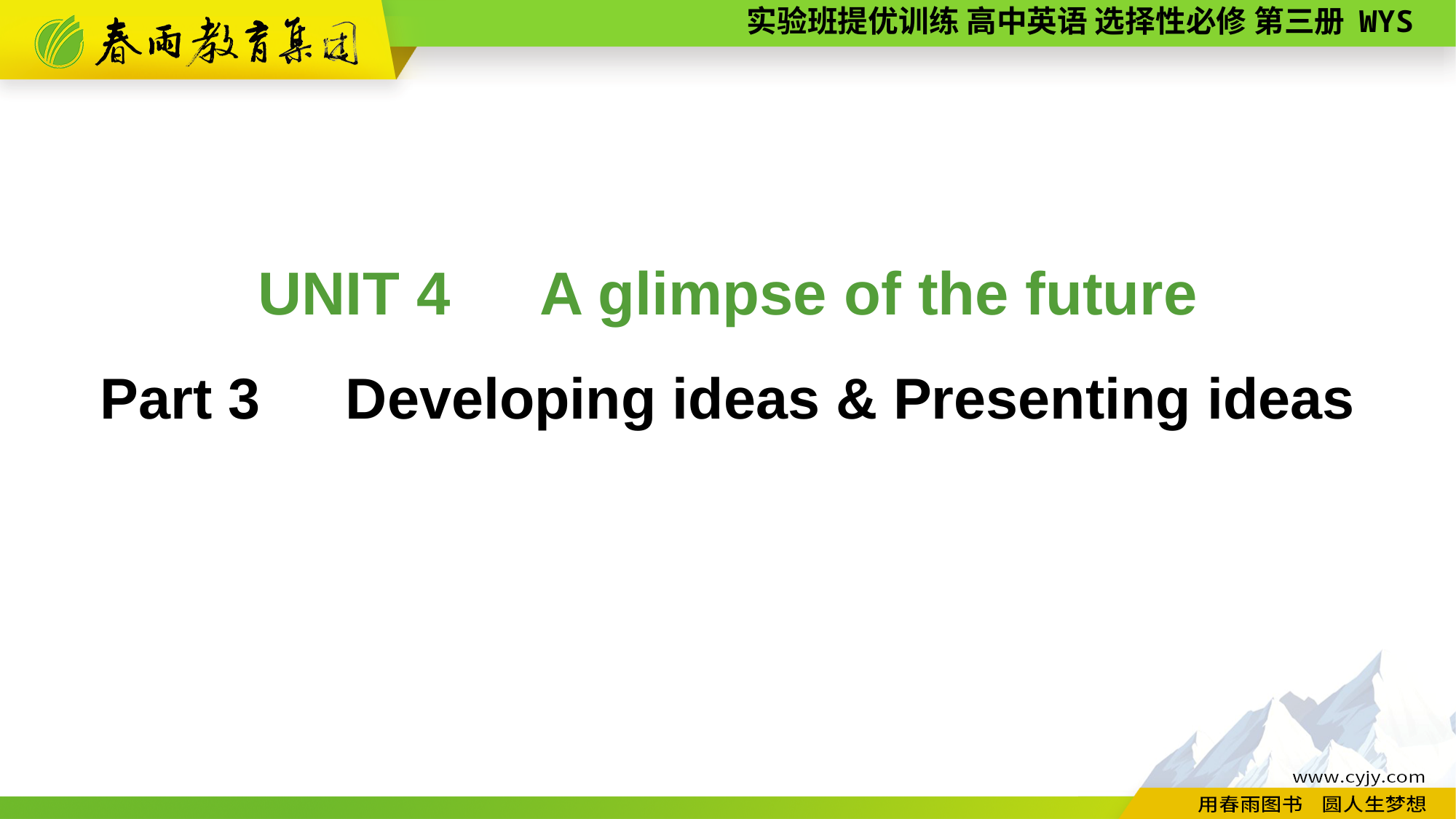

UNIT 4　A glimpse of the future
Part 3　Developing ideas & Presenting ideas